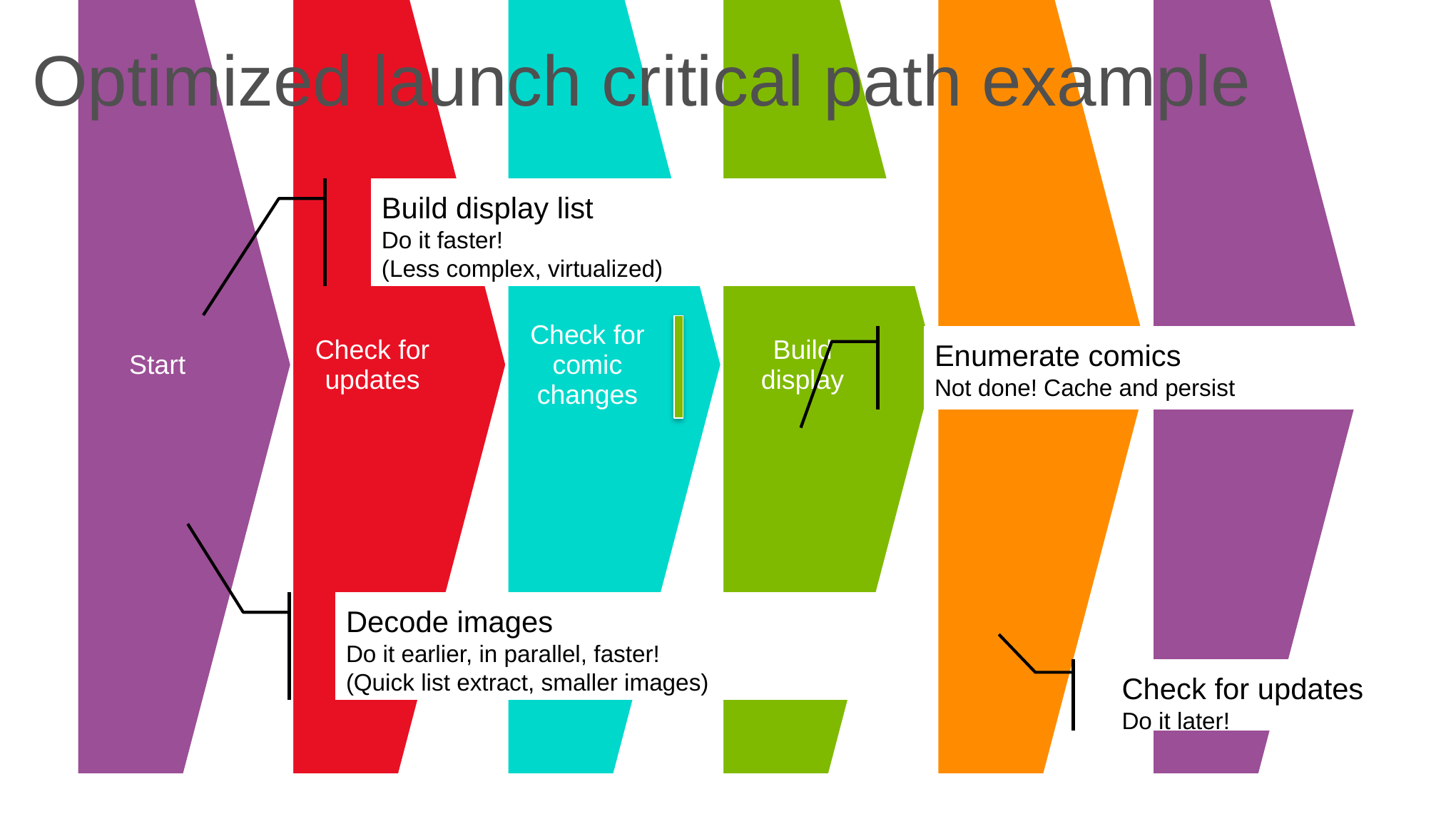

Start
Check for updates
Done
Check for comic changes
Build display
Decode images
# Optimized launch critical path example
Build display list
Do it faster!
(Less complex, virtualized)

Enumerate comics
Not done! Cache and persist
Decode images
Do it earlier, in parallel, faster!
(Quick list extract, smaller images)
Check for updates
Do it later!